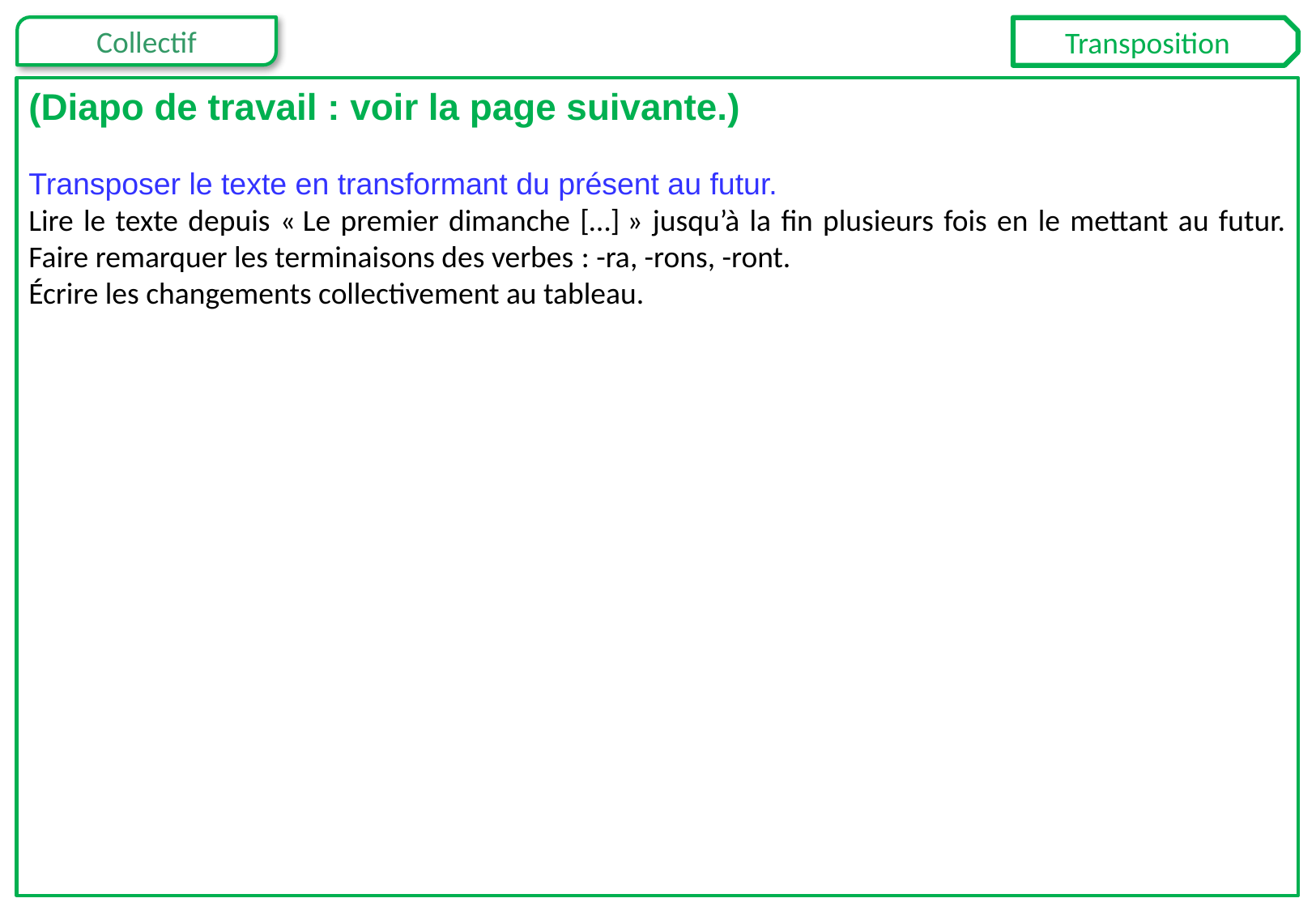

Transposition
(Diapo de travail : voir la page suivante.)

Transposer le texte en transformant du présent au futur.
Lire le texte depuis « Le premier dimanche […] » jusqu’à la fin plusieurs fois en le mettant au futur. Faire remarquer les terminaisons des verbes : -ra, -rons, -ront.
Écrire les changements collectivement au tableau.